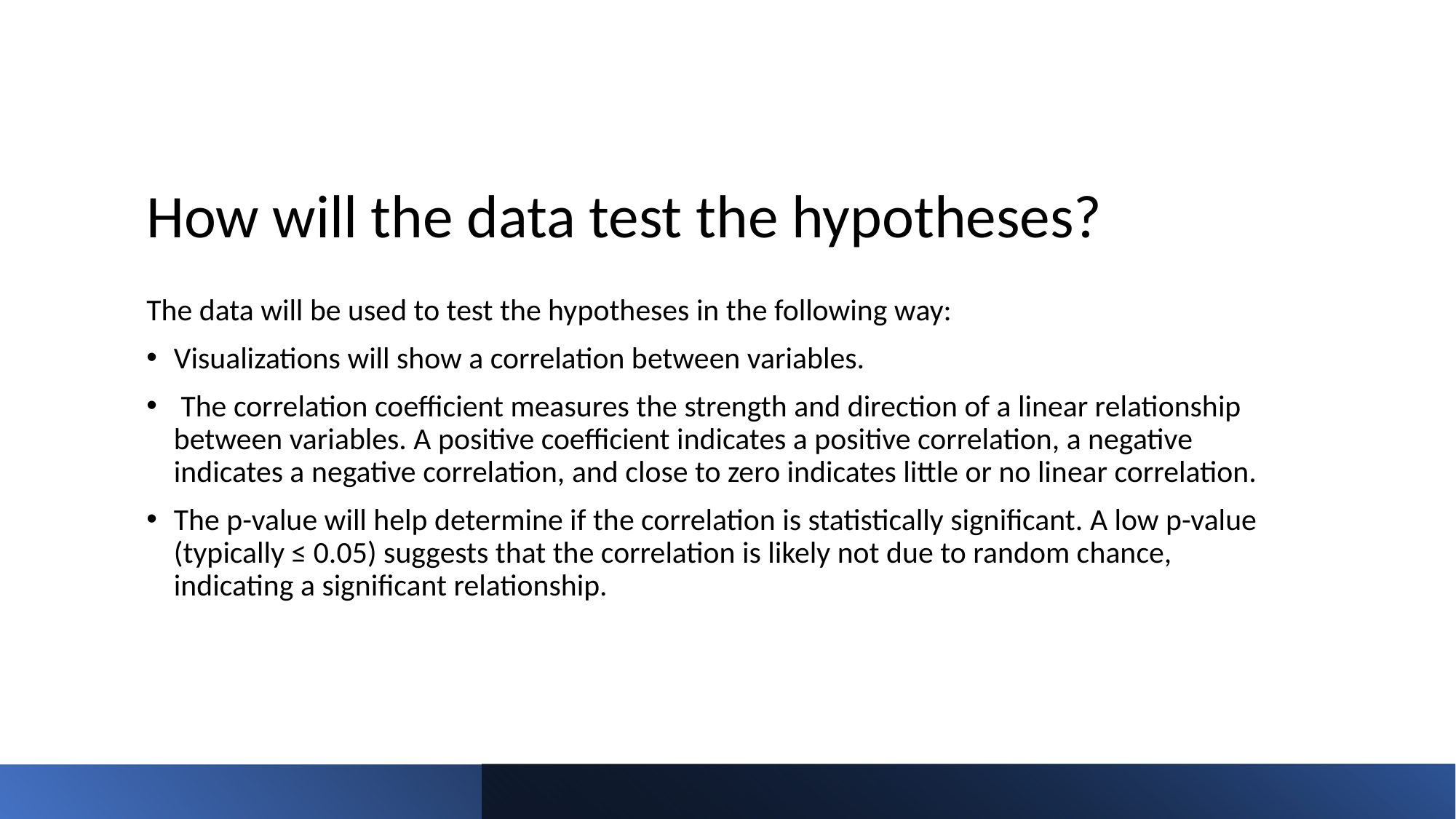

# How will the data test the hypotheses?
The data will be used to test the hypotheses in the following way:
Visualizations will show a correlation between variables.
 The correlation coefficient measures the strength and direction of a linear relationship between variables. A positive coefficient indicates a positive correlation, a negative indicates a negative correlation, and close to zero indicates little or no linear correlation.
The p-value will help determine if the correlation is statistically significant. A low p-value (typically ≤ 0.05) suggests that the correlation is likely not due to random chance, indicating a significant relationship.